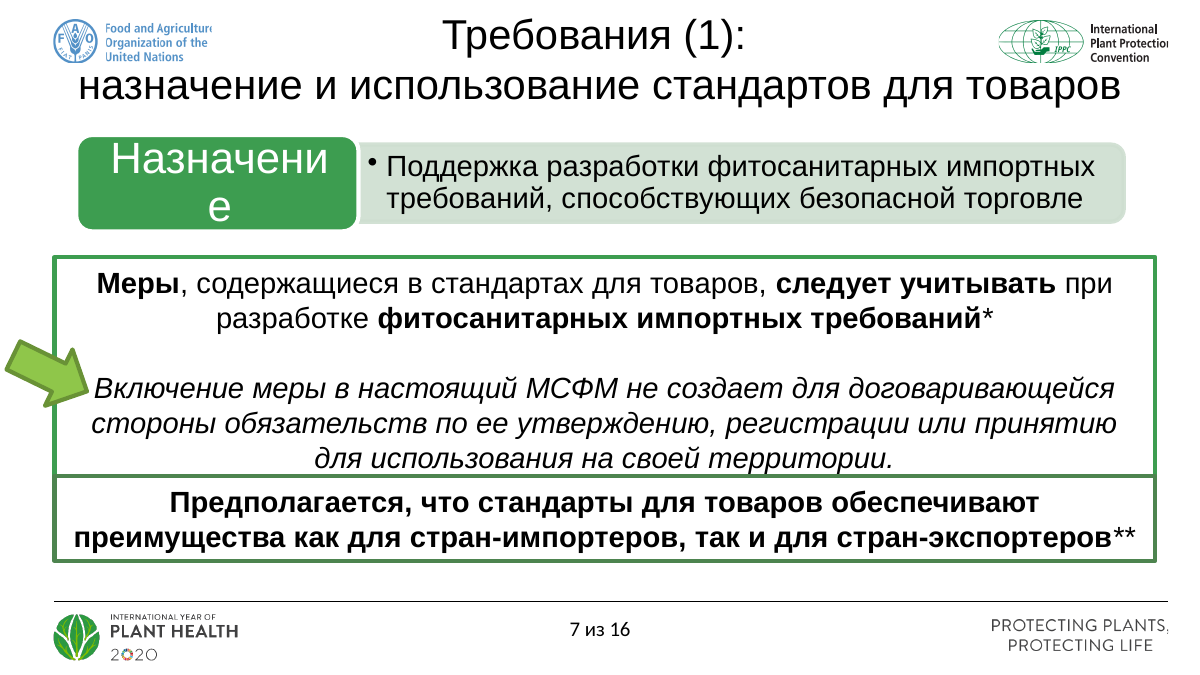

# Требования (1): назначение и использование стандартов для товаров
Поддержка разработки фитосанитарных импортных требований, способствующих безопасной торговле
Назначение
Меры, содержащиеся в стандартах для товаров, следует учитывать при разработке фитосанитарных импортных требований*

Включение меры в настоящий МСФМ не создает для договаривающейся стороны обязательств по ее утверждению, регистрации или принятию для использования на своей территории.

Предполагается, что стандарты для товаров обеспечивают преимущества как для стран-импортеров, так и для стран-экспортеров**
7 из 16